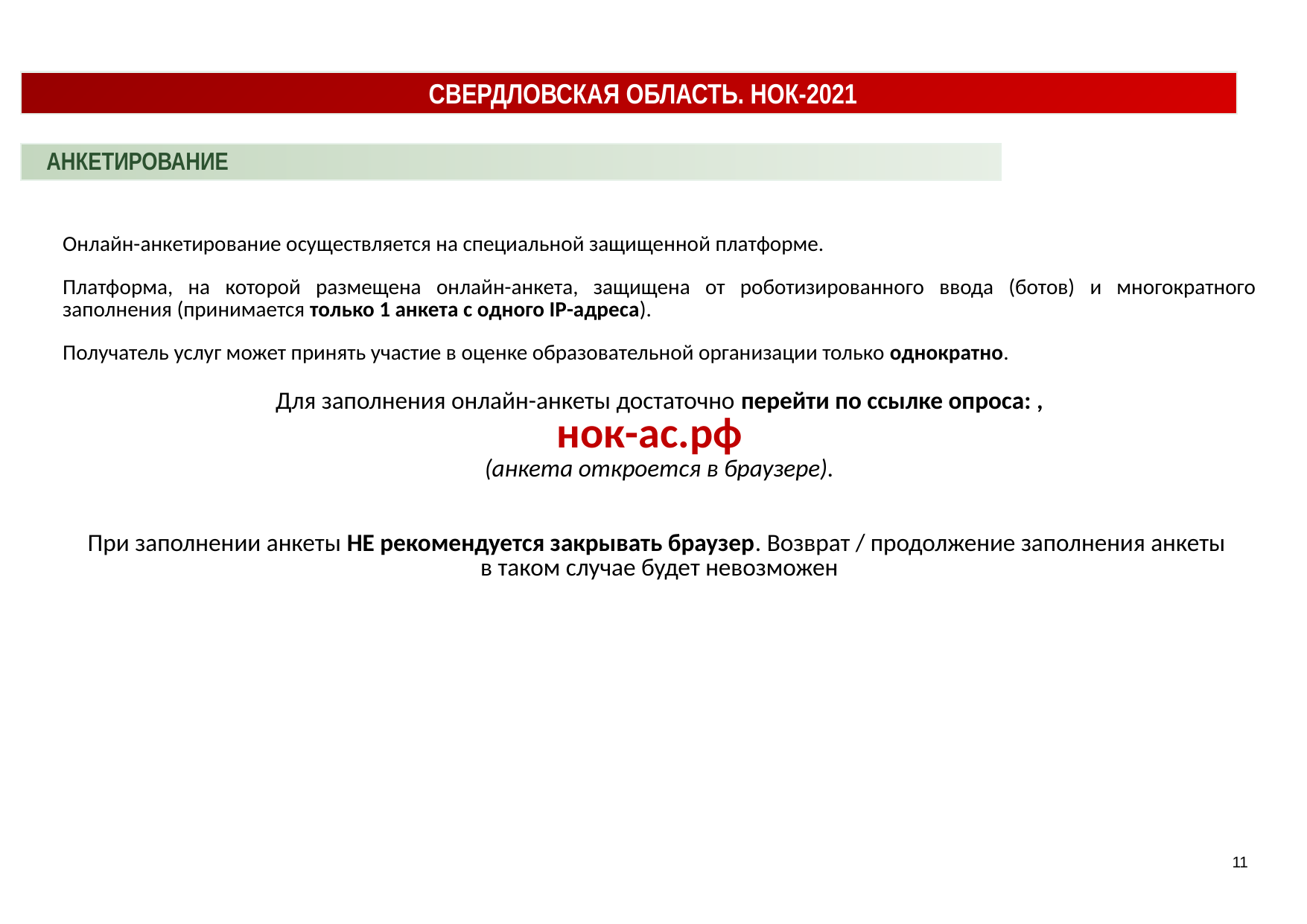

СВЕРДЛОВСКАЯ ОБЛАСТЬ. НОК-2021

АНКЕТИРОВАНИЕ
| Онлайн-анкетирование осуществляется на специальной защищенной платформе. Платформа, на которой размещена онлайн-анкета, защищена от роботизированного ввода (ботов) и многократного заполнения (принимается только 1 анкета с одного IP-адреса). Получатель услуг может принять участие в оценке образовательной организации только однократно. Для заполнения онлайн-анкеты достаточно перейти по ссылке опроса: , нок-ас.рф (анкета откроется в браузере). При заполнении анкеты НЕ рекомендуется закрывать браузер. Возврат / продолжение заполнения анкеты в таком случае будет невозможен |
| --- |
11